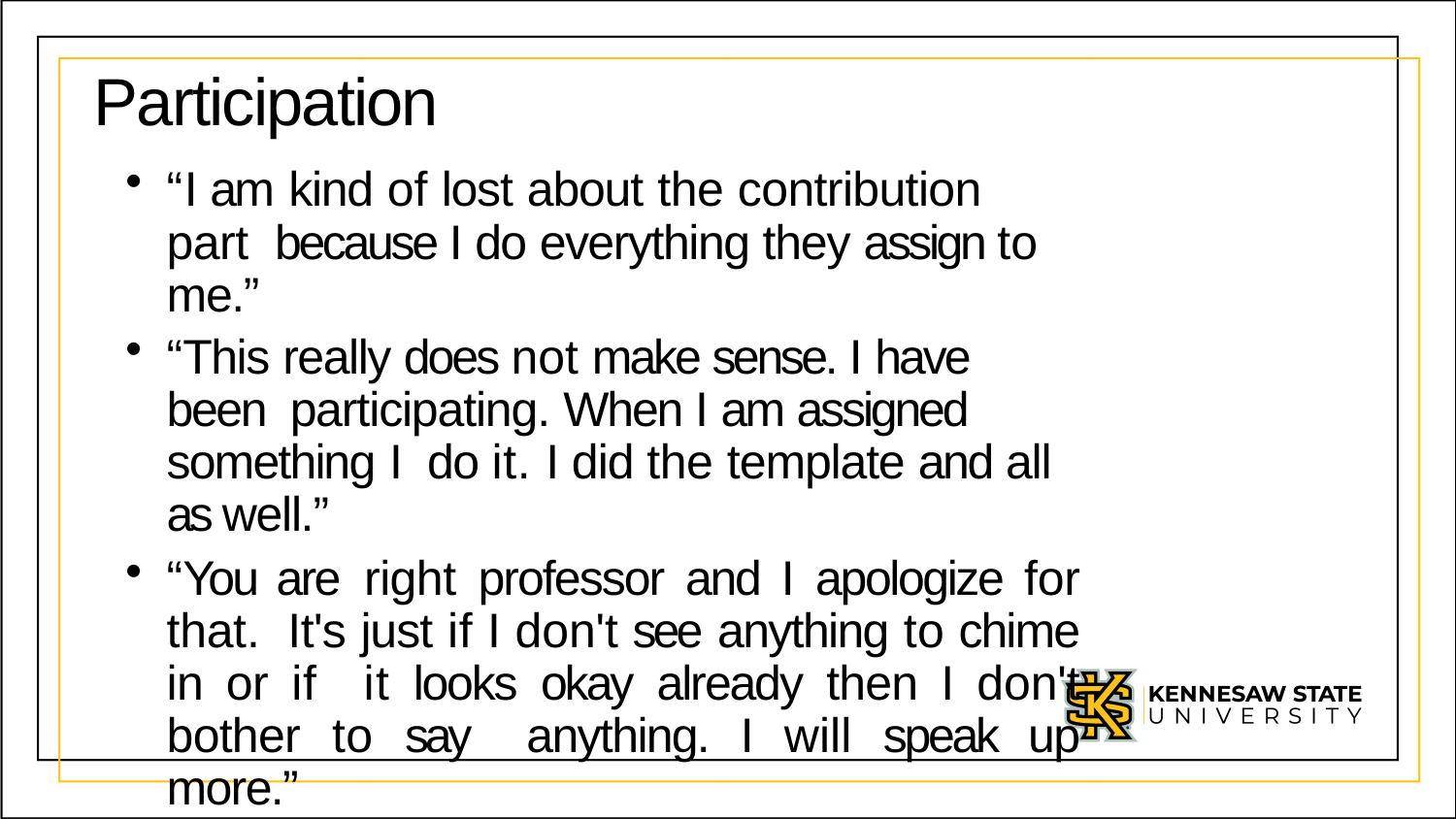

# Participation
“I am kind of lost about the contribution part  because I do everything they assign to me.”
“This really does not make sense. I have been  participating. When I am assigned something I  do it. I did the template and all as well.”
“You are right professor and I apologize for that.  It's just if I don't see anything to chime in or if  it looks okay already then I don't bother to say  anything. I will speak up more.”